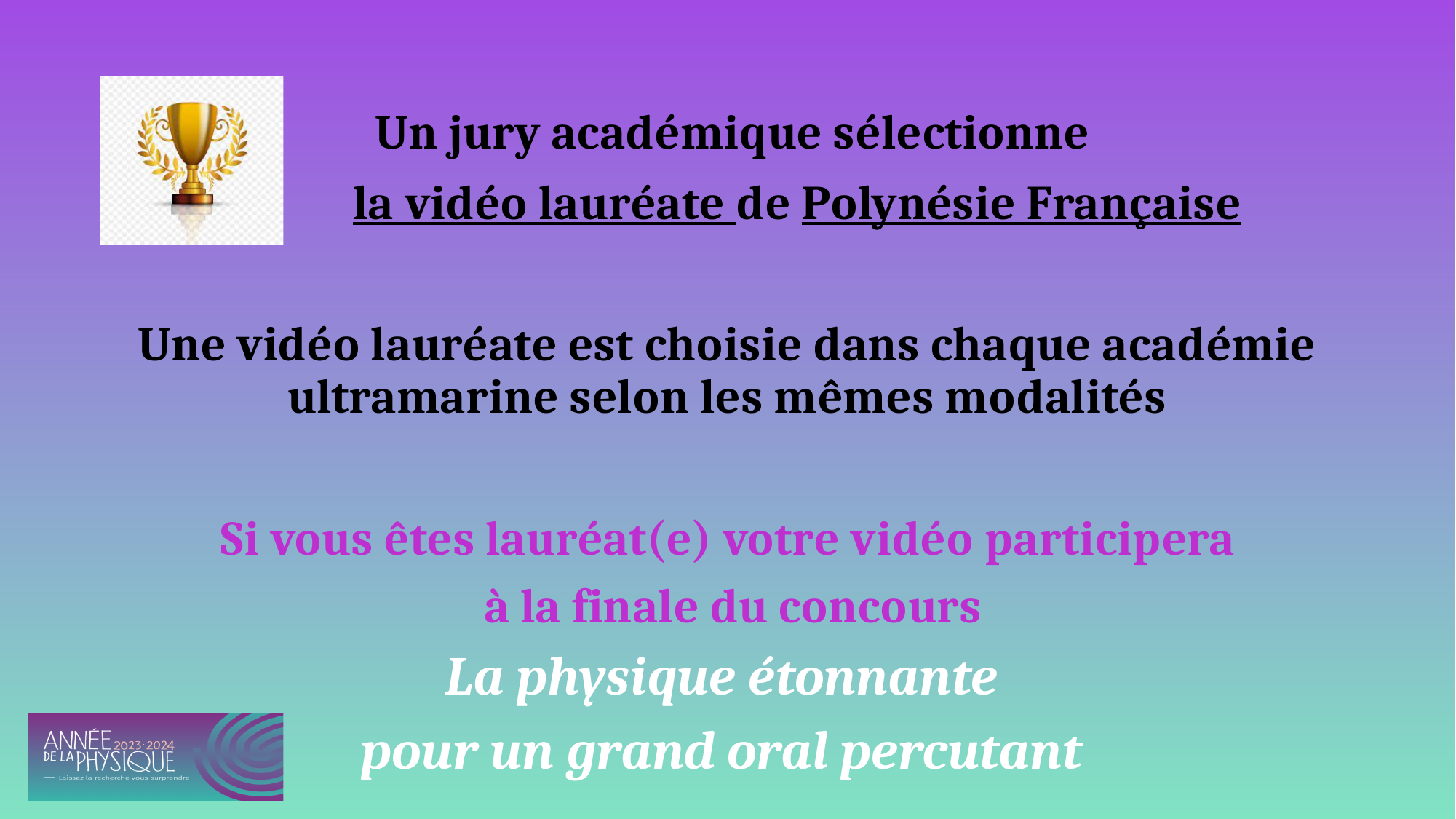

Un jury académique sélectionne
             la vidéo lauréate de Polynésie Française

Une vidéo lauréate est choisie dans chaque académie ultramarine selon les mêmes modalités

Si vous êtes lauréat(e) votre vidéo participera
 à la finale du concours
La physique étonnante
pour un grand oral percutant